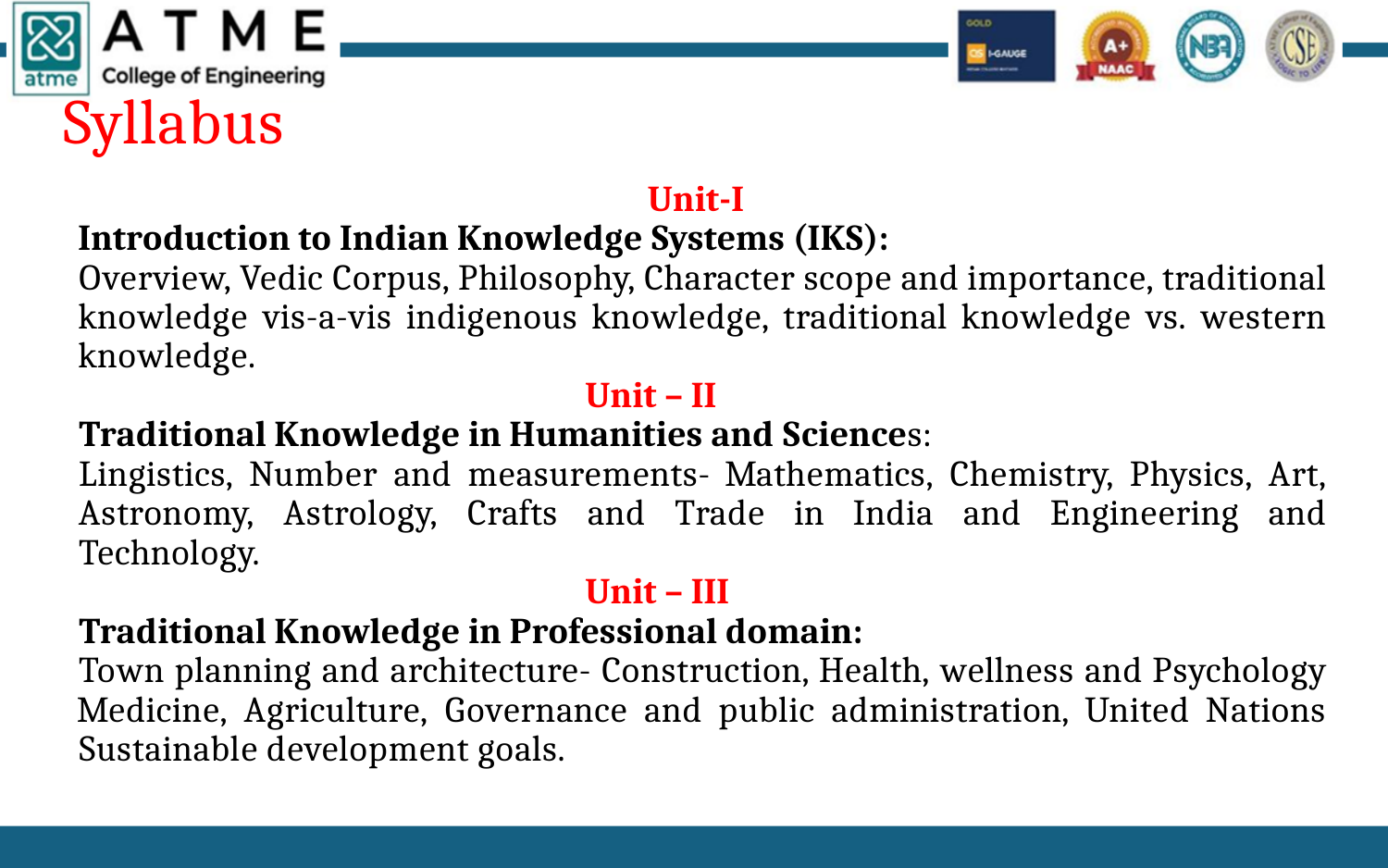

# Syllabus
 Unit-I
Introduction to Indian Knowledge Systems (IKS):
Overview, Vedic Corpus, Philosophy, Character scope and importance, traditional knowledge vis-a-vis indigenous knowledge, traditional knowledge vs. western knowledge.
 Unit – II
Traditional Knowledge in Humanities and Sciences:
Lingistics, Number and measurements- Mathematics, Chemistry, Physics, Art, Astronomy, Astrology, Crafts and Trade in India and Engineering and Technology.
 Unit – III
Traditional Knowledge in Professional domain:
Town planning and architecture- Construction, Health, wellness and Psychology Medicine, Agriculture, Governance and public administration, United Nations Sustainable development goals.